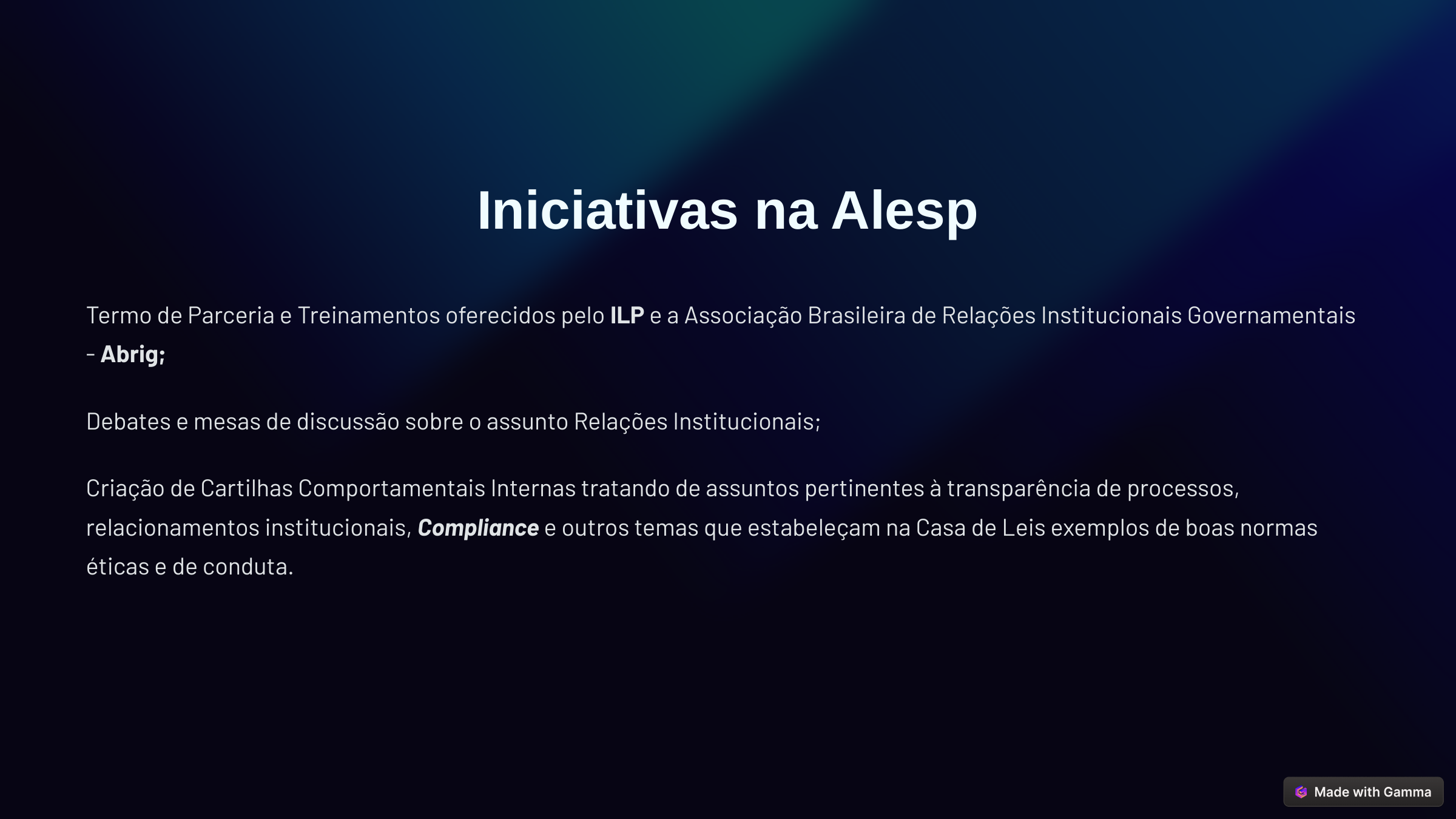

Iniciativas na Alesp
Termo de Parceria e Treinamentos oferecidos pelo ILP e a Associação Brasileira de Relações Institucionais Governamentais - Abrig;
Debates e mesas de discussão sobre o assunto Relações Institucionais;
Criação de Cartilhas Comportamentais Internas tratando de assuntos pertinentes à transparência de processos, relacionamentos institucionais, Compliance e outros temas que estabeleçam na Casa de Leis exemplos de boas normas éticas e de conduta.